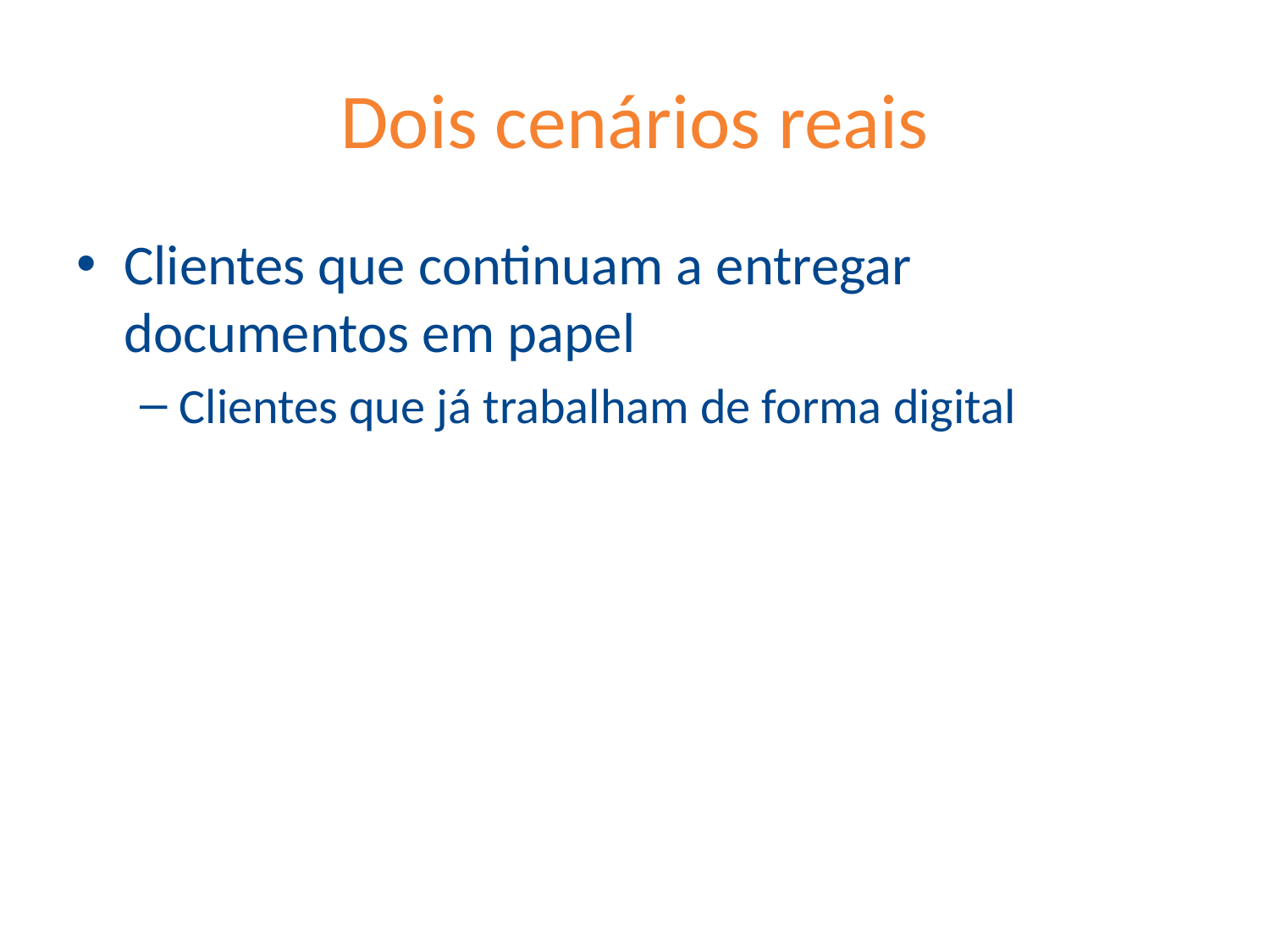

# Dois cenários reais
Clientes que continuam a entregar documentos em papel
Clientes que já trabalham de forma digital